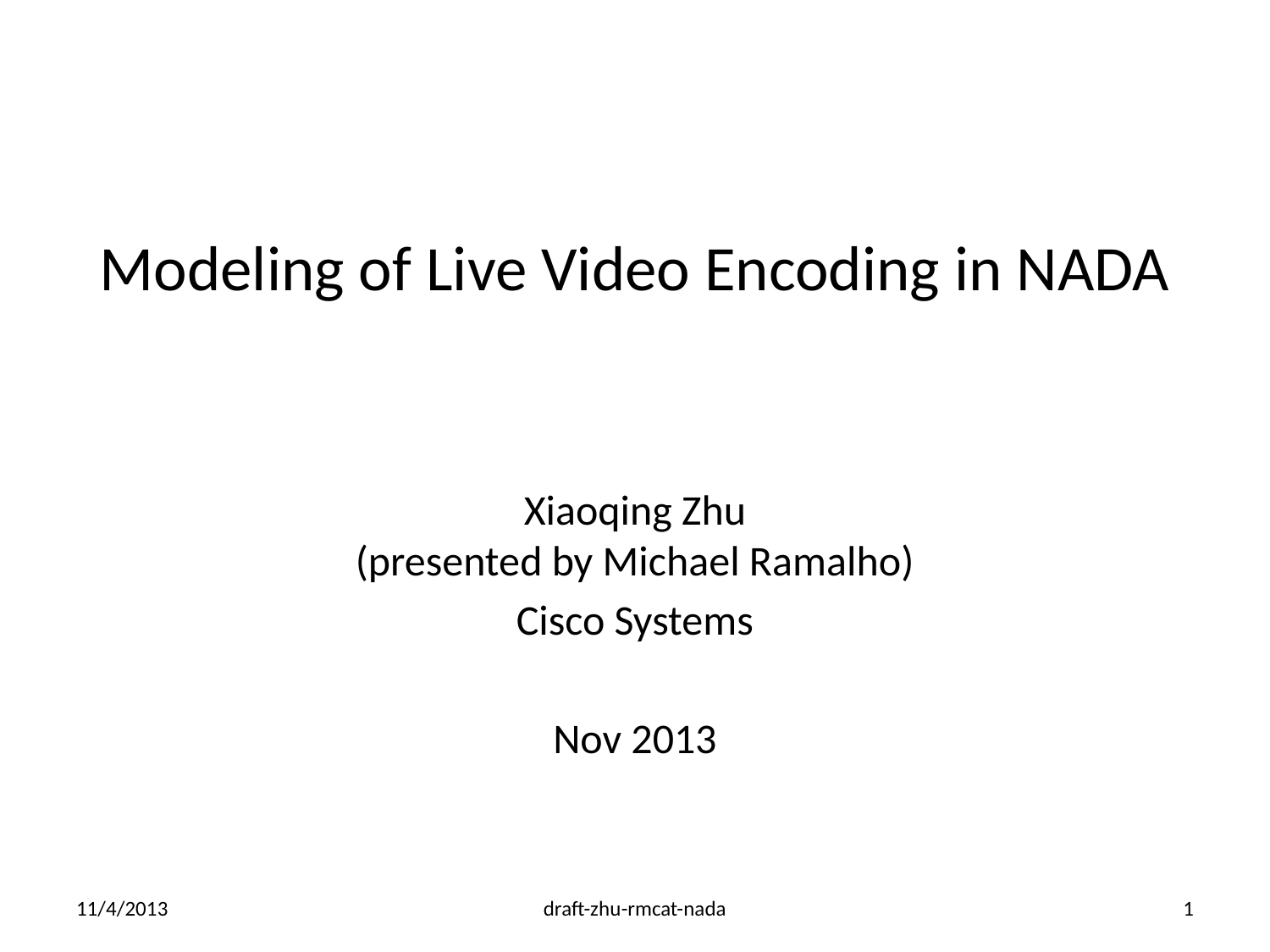

# Modeling of Live Video Encoding in NADA
Xiaoqing Zhu
(presented by Michael Ramalho)
Cisco Systems

Nov 2013
11/4/2013
draft-zhu-rmcat-nada
1